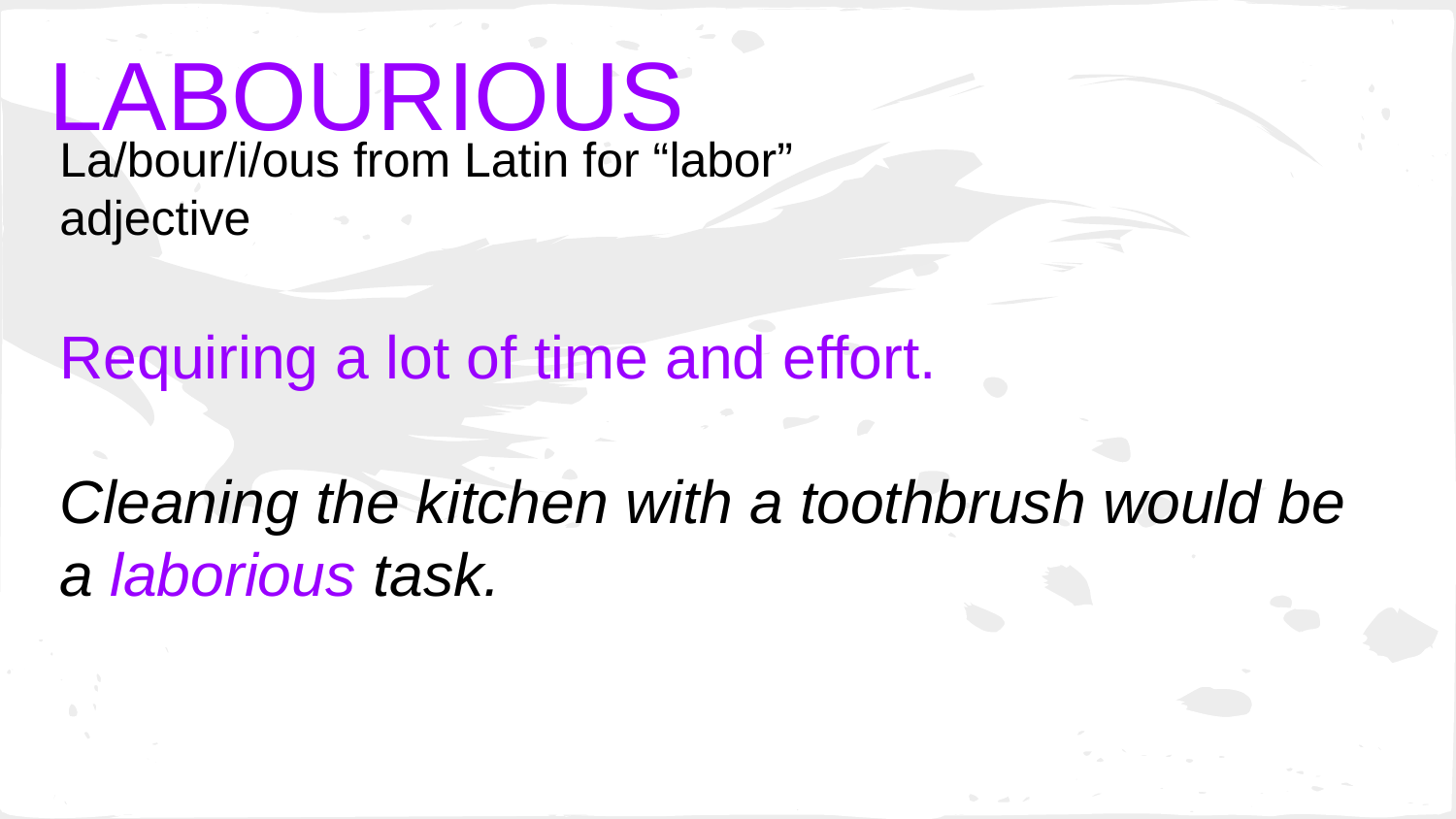

# LABOURIOUS
La/bour/i/ous from Latin for “labor”
adjective

Requiring a lot of time and effort.

Cleaning the kitchen with a toothbrush would be a laborious task.